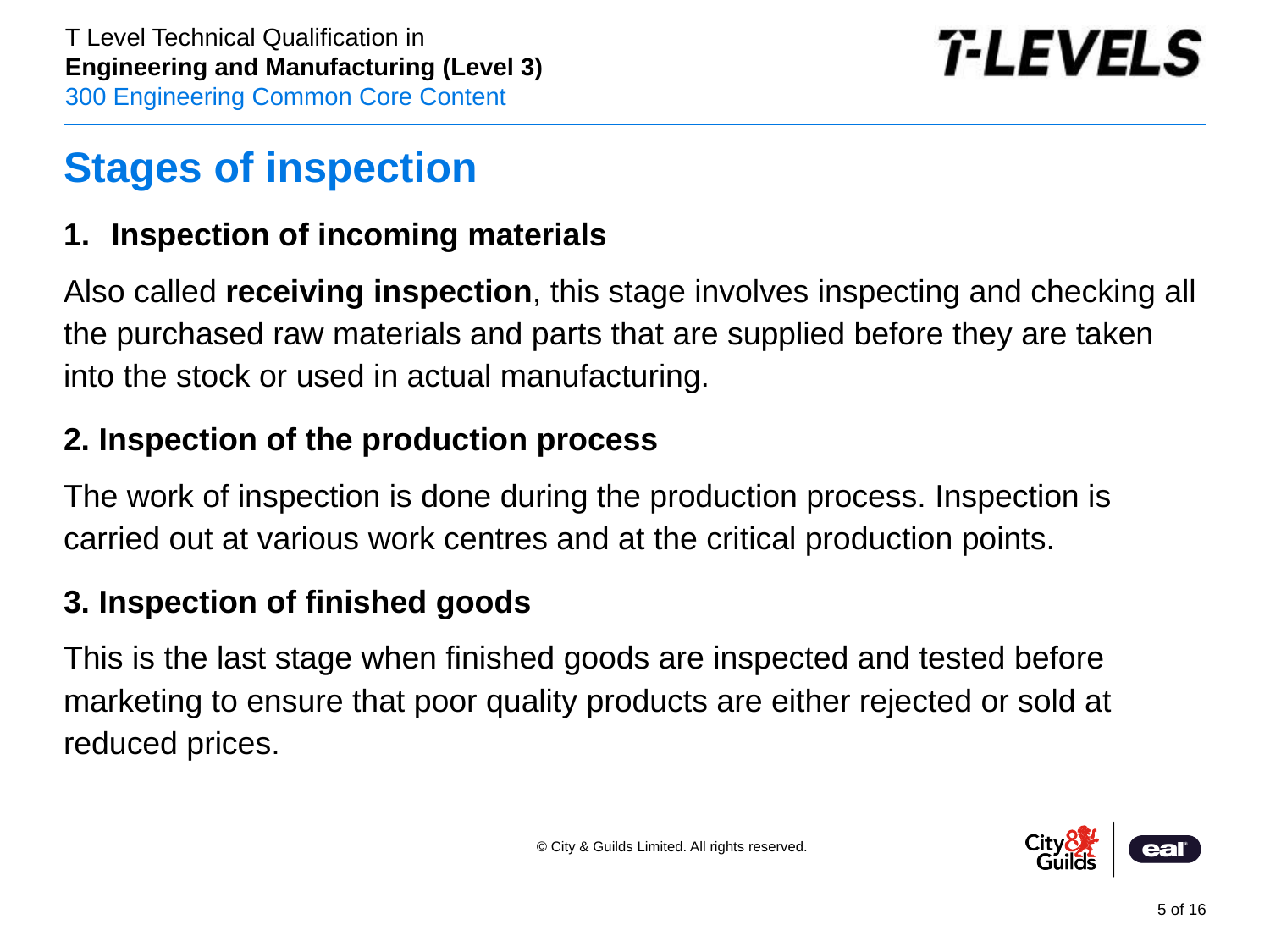

# Stages of inspection
Inspection of incoming materials
Also called receiving inspection, this stage involves inspecting and checking all the purchased raw materials and parts that are supplied before they are taken into the stock or used in actual manufacturing.
2. Inspection of the production process
The work of inspection is done during the production process. Inspection is carried out at various work centres and at the critical production points.
3. Inspection of finished goods
This is the last stage when finished goods are inspected and tested before marketing to ensure that poor quality products are either rejected or sold at reduced prices.